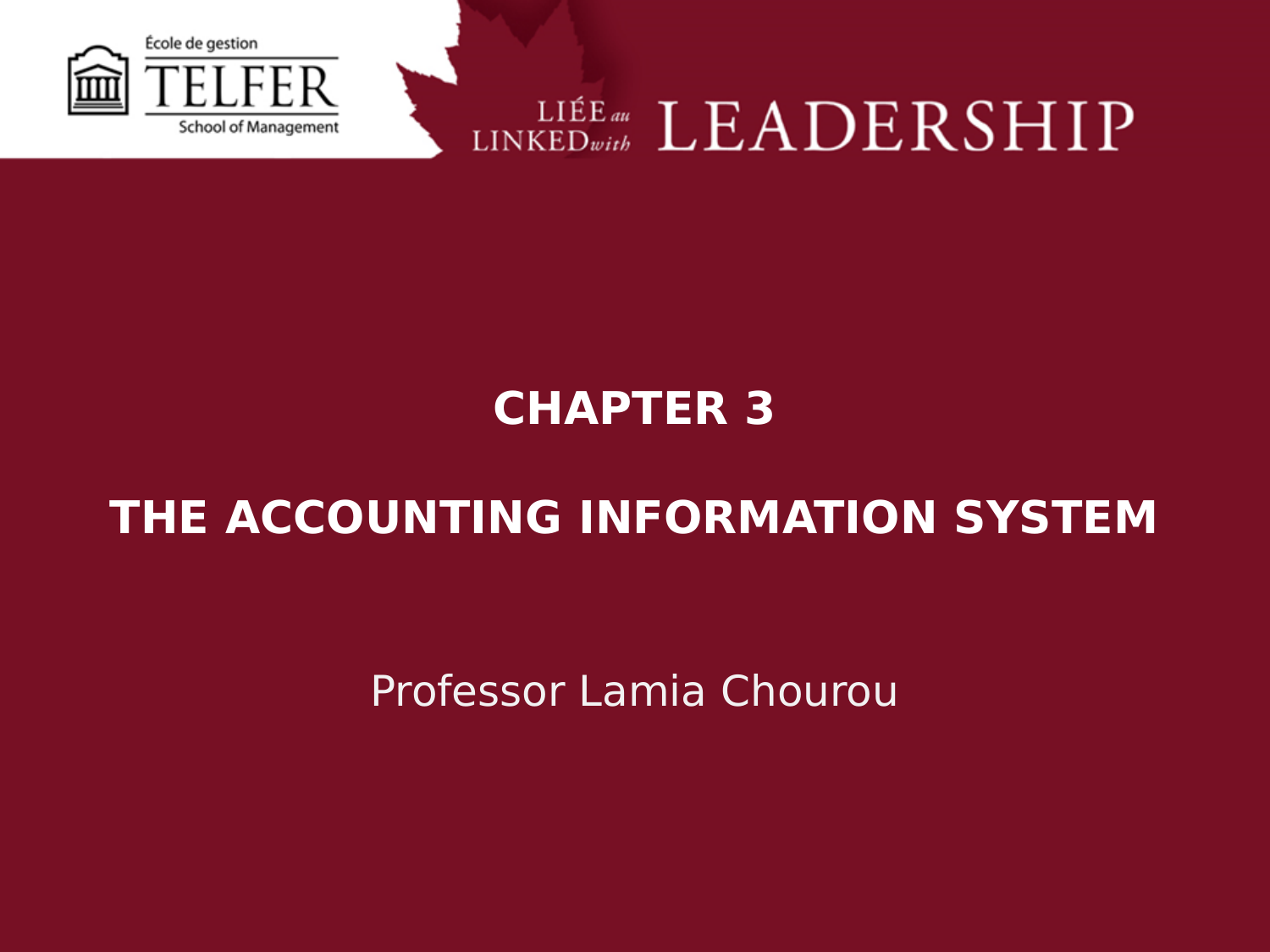

# CHAPTER 3   The Accounting Information System

Professor Lamia Chourou